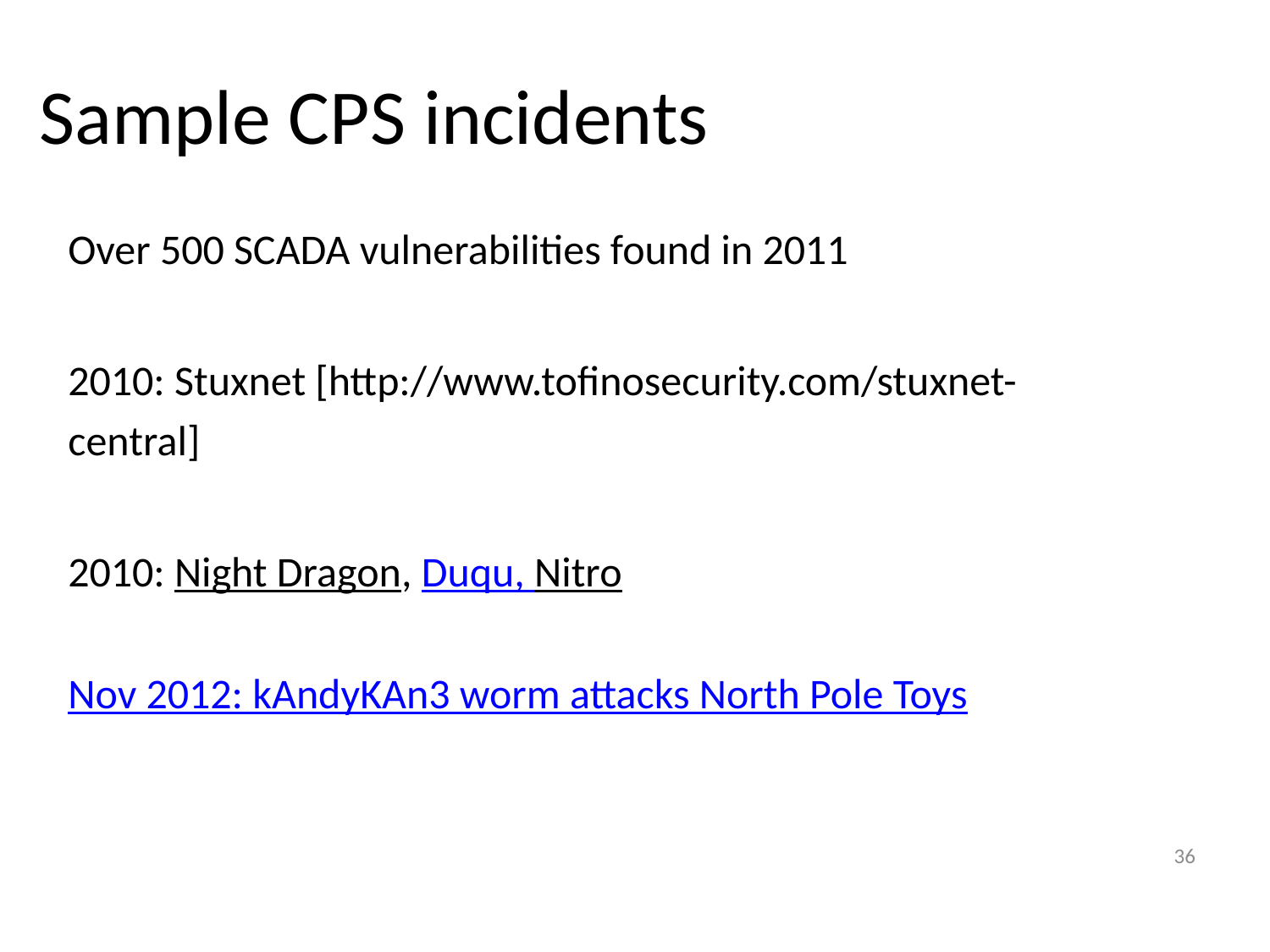

# Sample CPS incidents
Over 500 SCADA vulnerabilities found in 2011
2010: Stuxnet [http://www.tofinosecurity.com/stuxnet-central]
2010: Night Dragon, Duqu, Nitro
Nov 2012: kAndyKAn3 worm attacks North Pole Toys
36